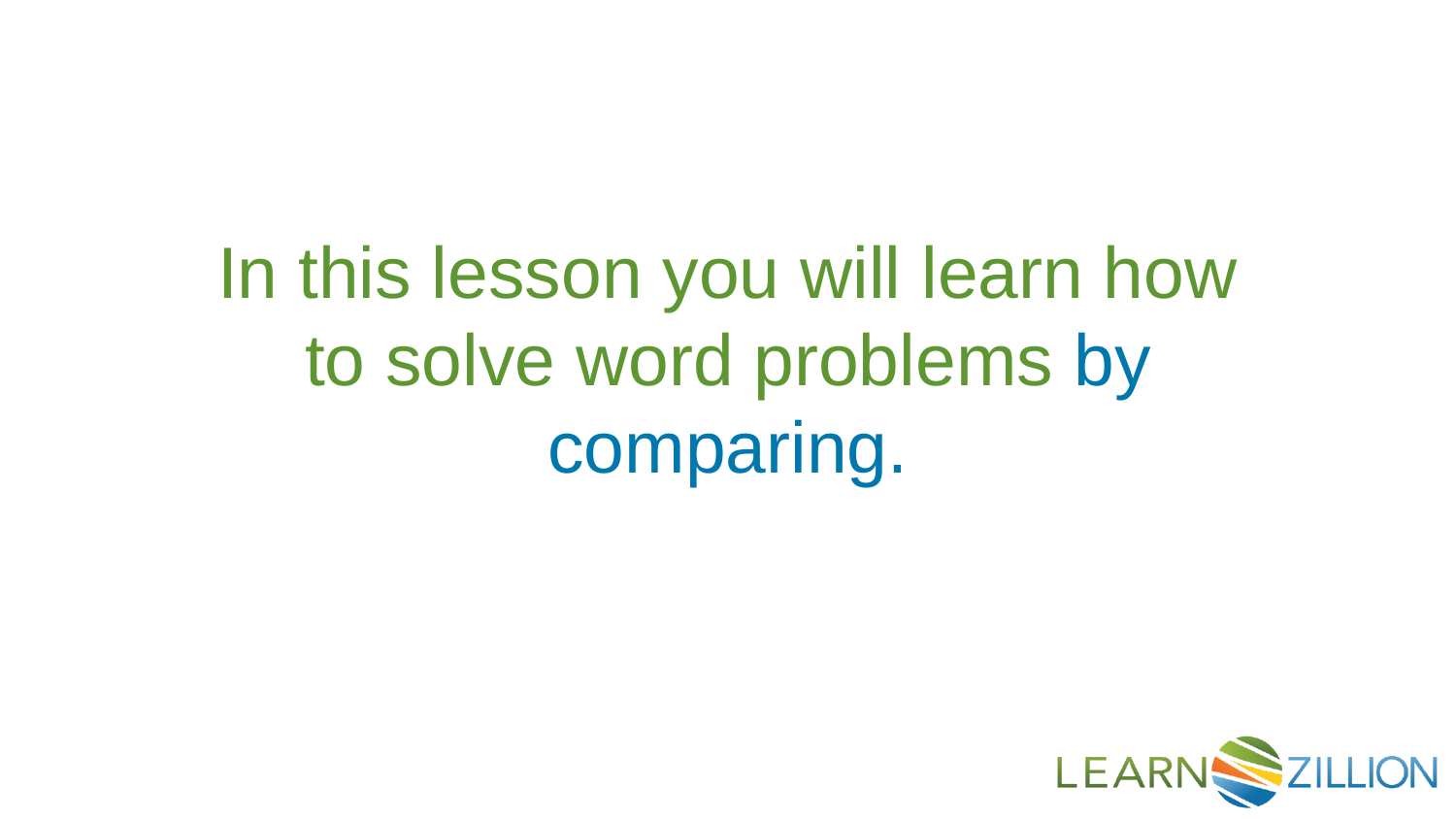

In this lesson you will learn how to solve word problems by comparing.